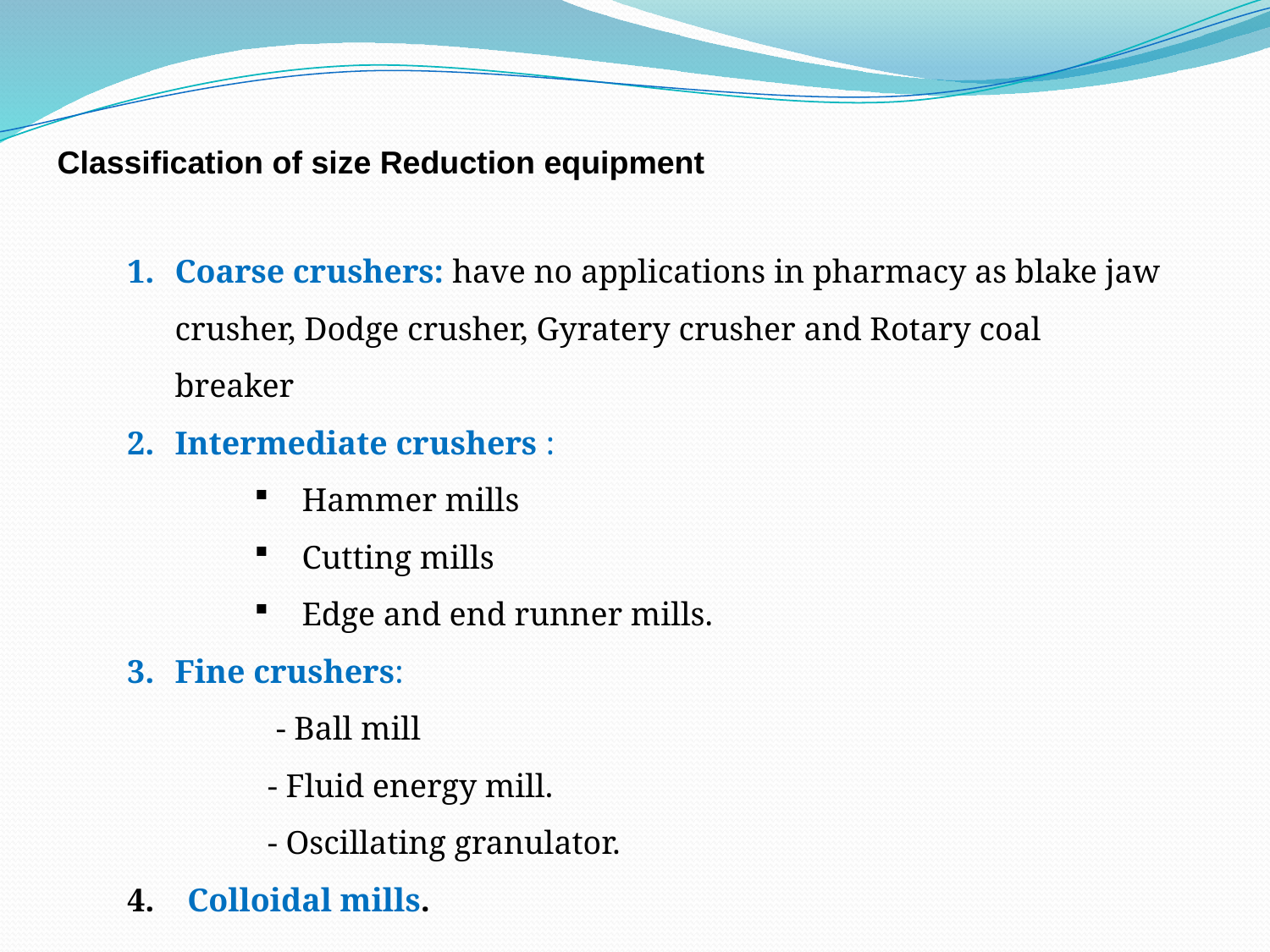

Classification of size Reduction equipment
Coarse crushers: have no applications in pharmacy as blake jaw crusher, Dodge crusher, Gyratery crusher and Rotary coal breaker
Intermediate crushers :
Hammer mills
Cutting mills
Edge and end runner mills.
Fine crushers:
                  - Ball mill
                 - Fluid energy mill.
                 - Oscillating granulator.
4.    Colloidal mills.